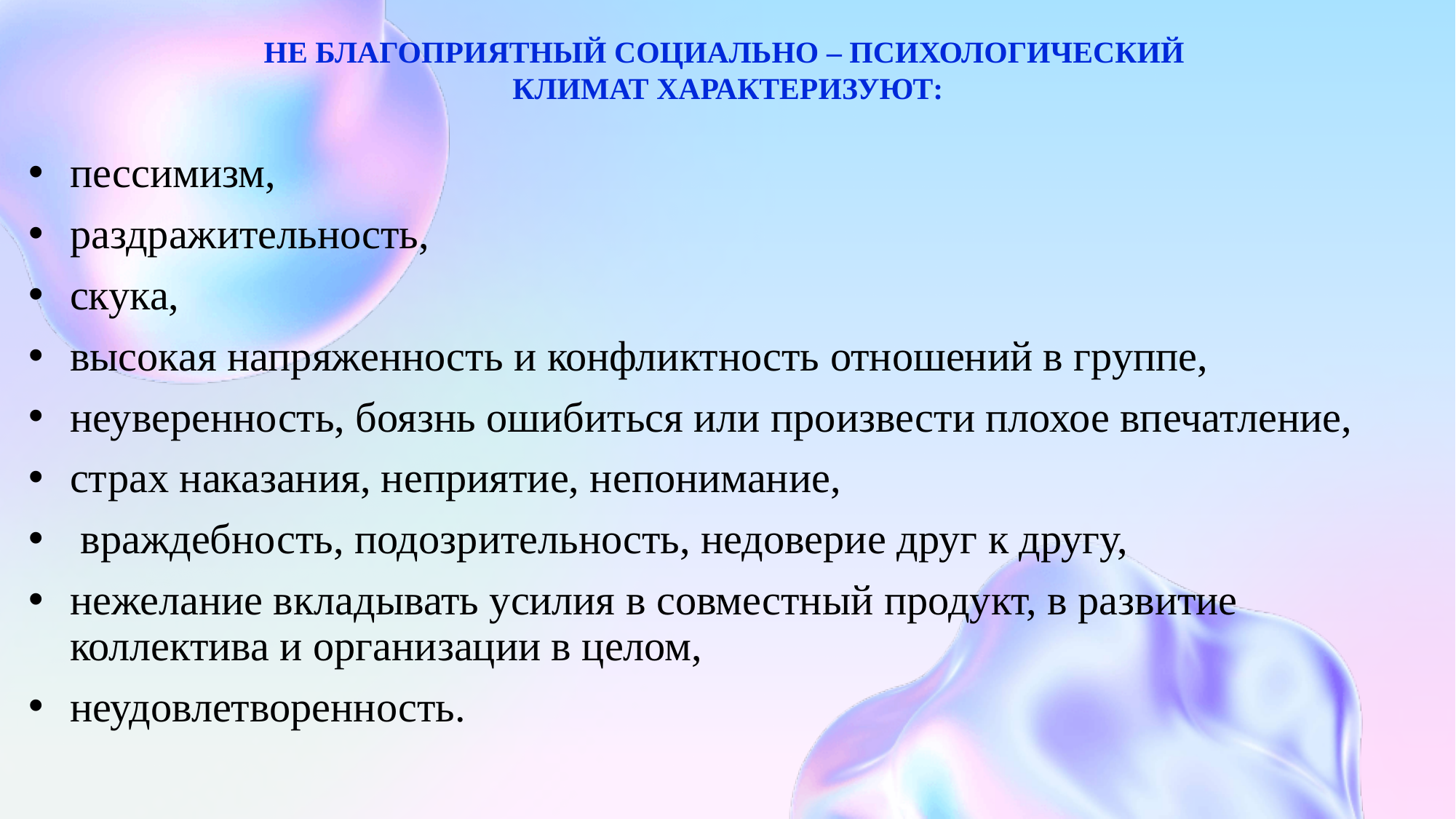

НЕ БЛАГОПРИЯТНЫЙ СОЦИАЛЬНО – ПСИХОЛОГИЧЕСКИЙ
КЛИМАТ ХАРАКТЕРИЗУЮТ:
пессимизм,
раздражительность,
скука,
высокая напряженность и конфликтность отношений в группе,
неуверенность, боязнь ошибиться или произвести плохое впечатление,
страх наказания, неприятие, непонимание,
 враждебность, подозрительность, недоверие друг к другу,
нежелание вкладывать усилия в совместный продукт, в развитие коллектива и организации в целом,
неудовлетворенность.